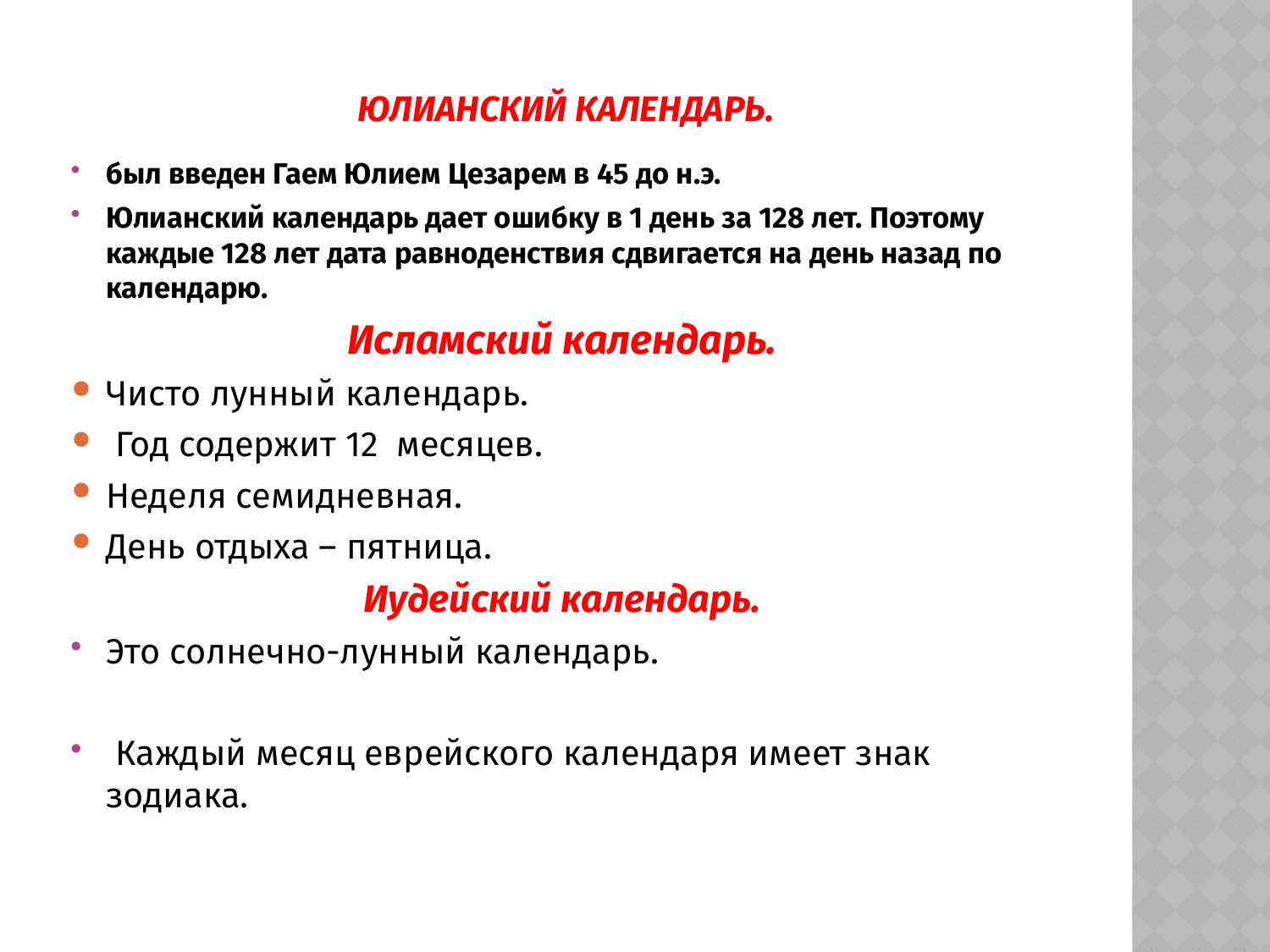

# Юлианский календарь.
был введен Гаем Юлием Цезарем в 45 до н.э.
Юлианский календарь дает ошибку в 1 день за 128 лет. Поэтому каждые 128 лет дата равноденствия сдвигается на день назад по календарю.
Исламский календарь.
Чисто лунный календарь.
 Год содержит 12  месяцев.
Неделя семидневная.
День отдыха – пятница.
Иудейский календарь.
Это солнечно-лунный календарь.

 Каждый месяц еврейского календаря имеет знак зодиака.